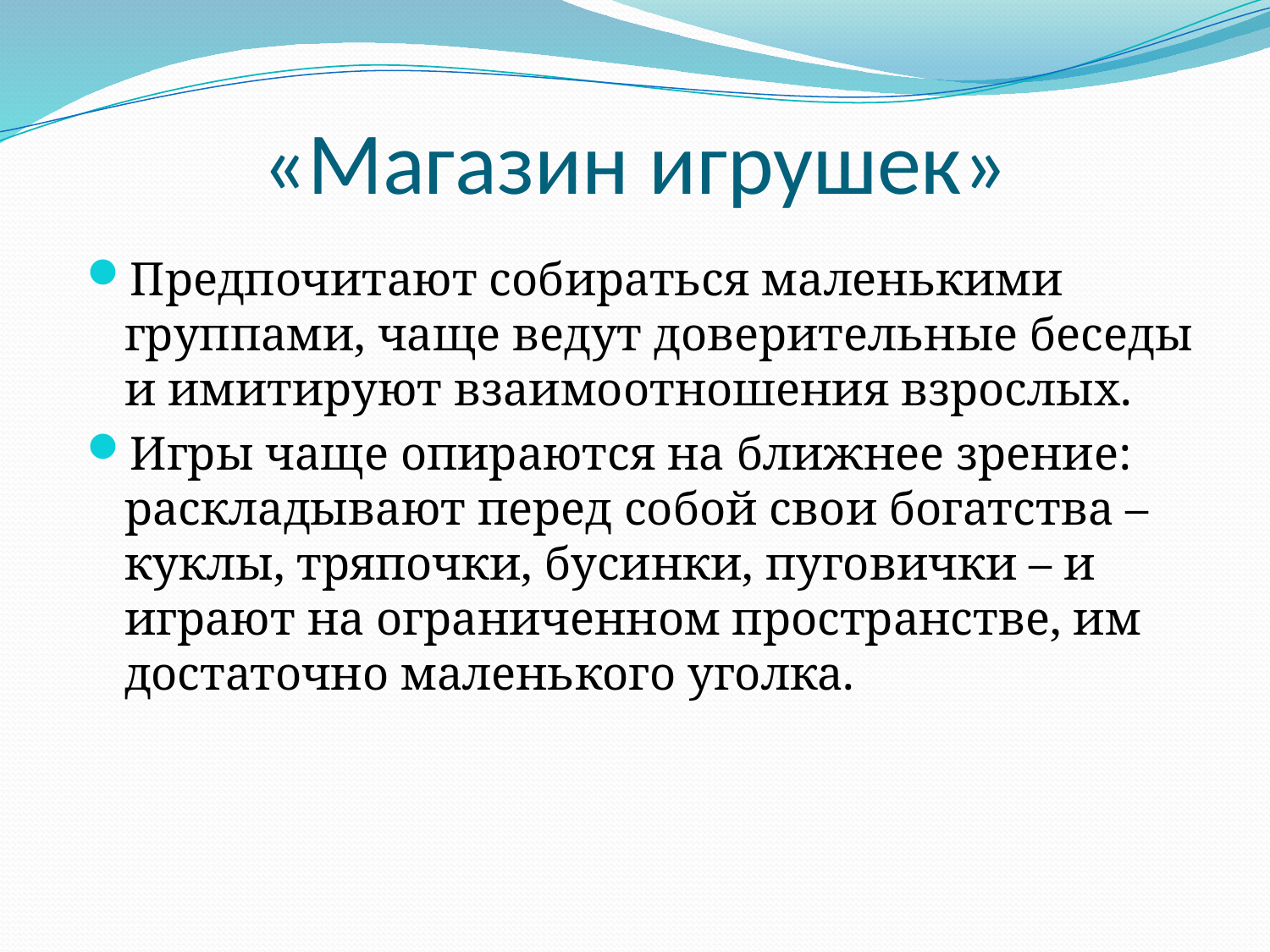

# «Магазин игрушек»

Предпочитают собираться маленькими группами, чаще ведут доверительные беседы и имитируют взаимоотношения взрослых.
Игры чаще опираются на ближнее зрение: раскладывают перед собой свои богатства – куклы, тряпочки, бусинки, пуговички – и играют на ограниченном пространстве, им достаточно маленького уголка.